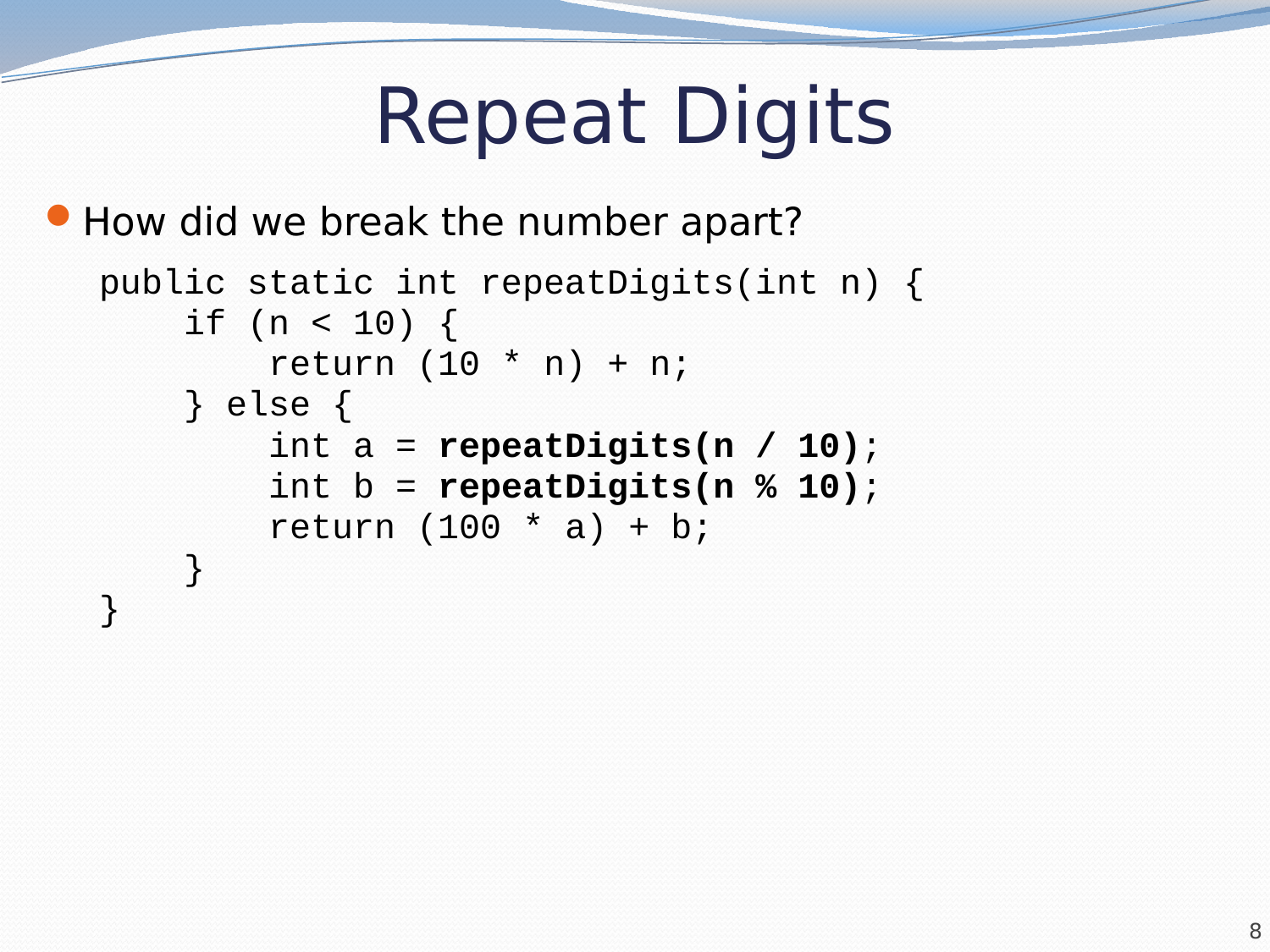

# Repeat Digits
How did we break the number apart?

public static int repeatDigits(int n) {
    if (n < 10) {
        return (10 * n) + n;
    } else {
        int a = repeatDigits(n / 10);
        int b = repeatDigits(n % 10);
        return (100 * a) + b;
    }
}